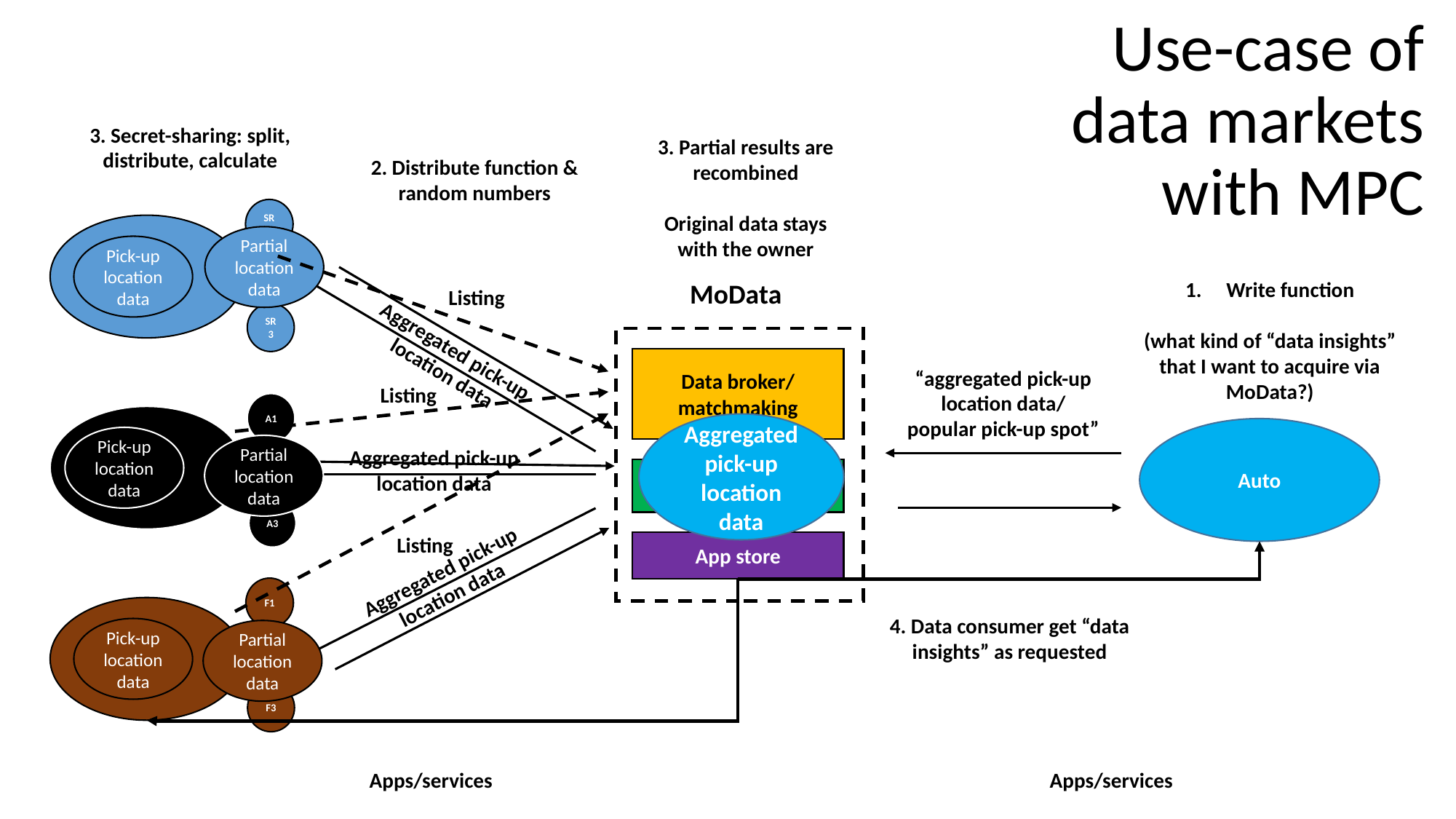

Use-case of data markets with MPC
3. Secret-sharing: split, distribute, calculate
3. Partial results are recombined

Original data stays with the owner
2. Distribute function & random numbers
SR1
ShareRide
Partial location data
Pick-up location data
SR2
Write function

(what kind of “data insights” that I want to acquire via MoData?)
MoData
Listing
SR3

Aggregated pick-up location data
Data broker/
matchmaking
“aggregated pick-up location data/
popular pick-up spot”
Listing
A1
Uber
Aggregated pick-up location data
Auto
Pick-up location data
Partial location data
Aggregated pick-up location data
A2
MPC-based data exchange
A3
Listing
App store
Aggregated pick-up location data
F1
Fleet
4. Data consumer get “data insights” as requested
Pick-up location data
Partial location data
F2
F3
Apps/services
Apps/services